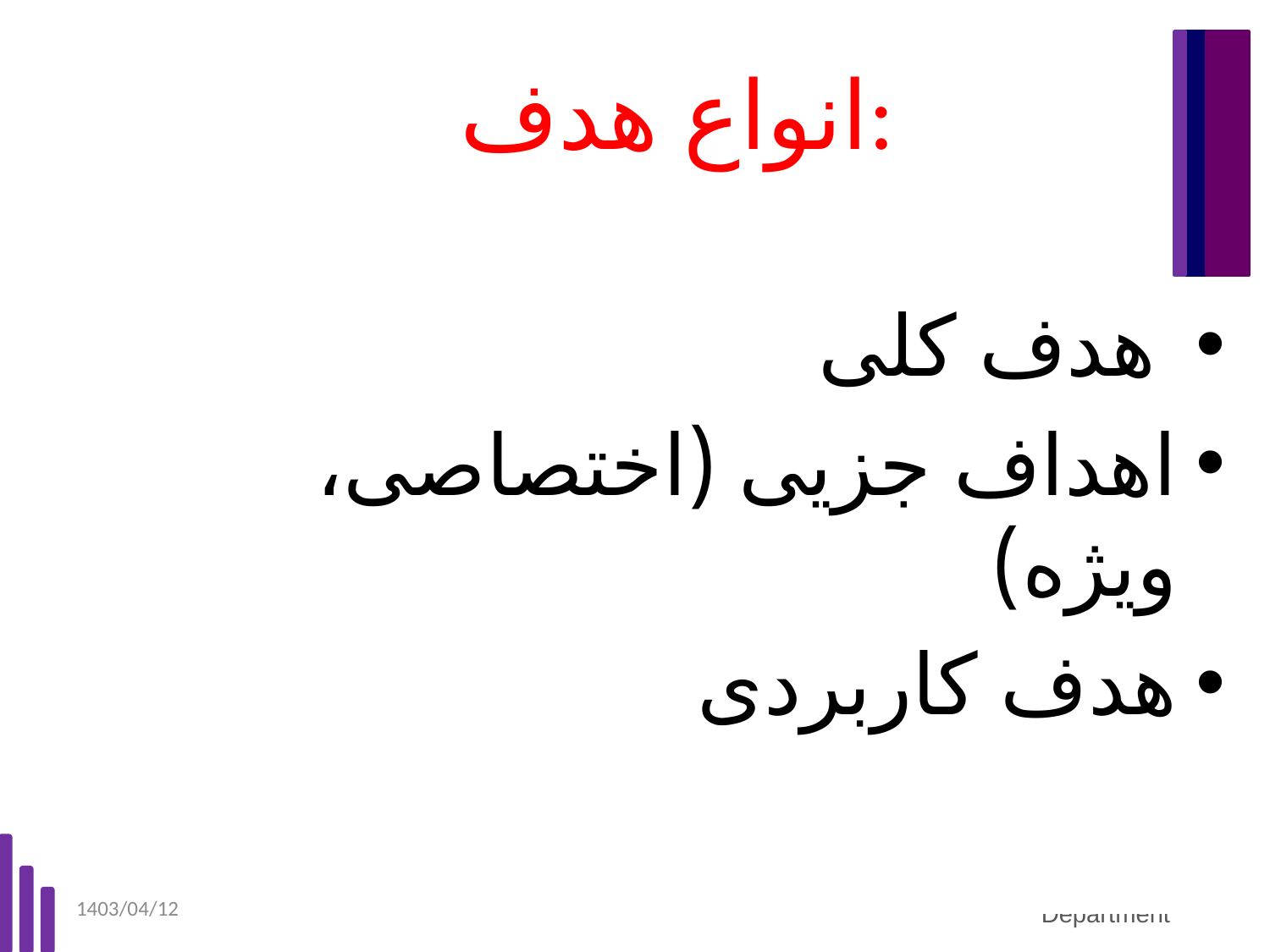

# انواع هدف:
 هدف کلی
اهداف جزیی (اختصاصی، ویژه)
هدف کاربردی
1403/04/12